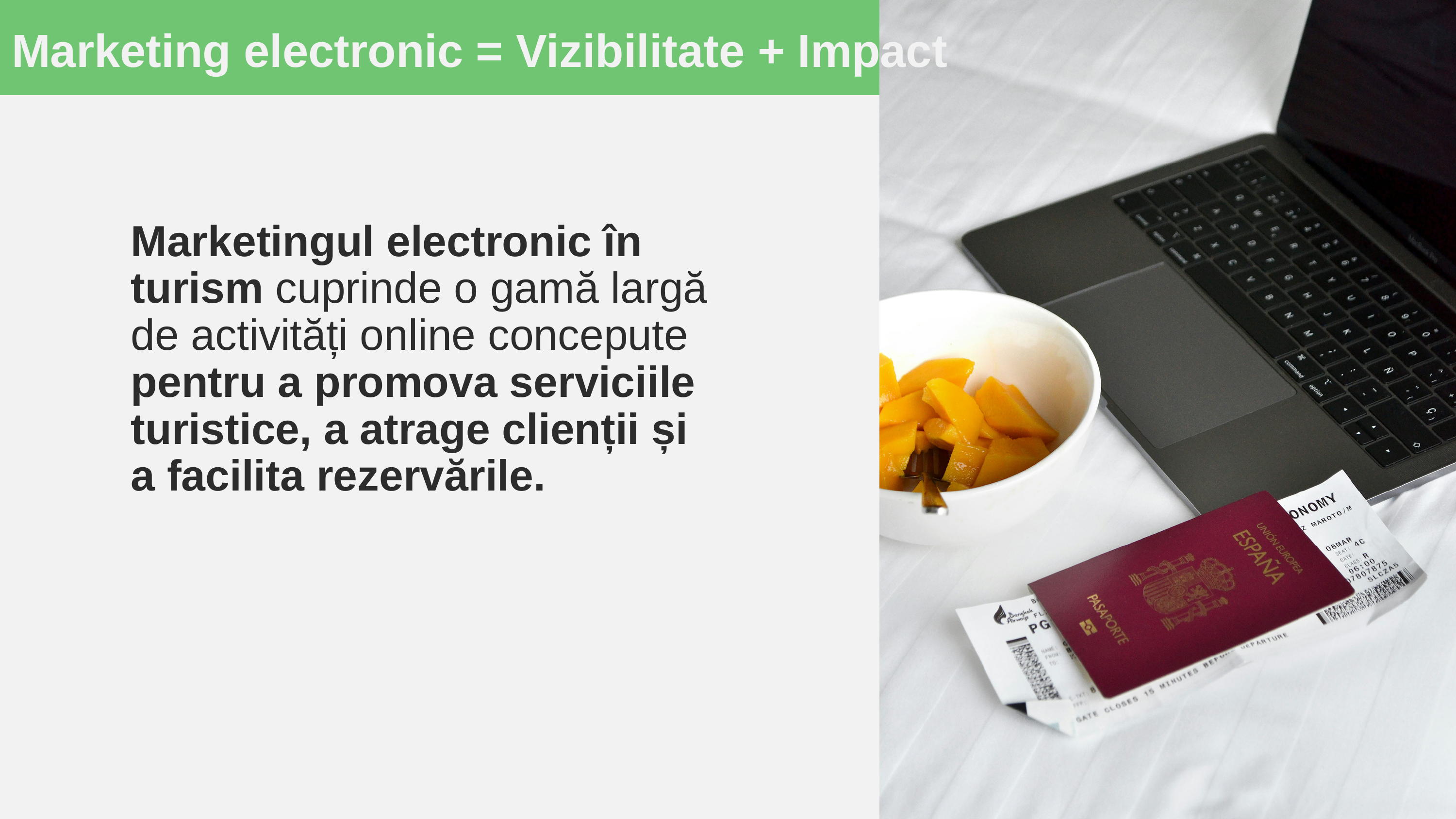

Marketing electronic = Vizibilitate + Impact
Marketingul electronic în turism cuprinde o gamă largă de activități online concepute pentru a promova serviciile turistice, a atrage clienții și a facilita rezervările.